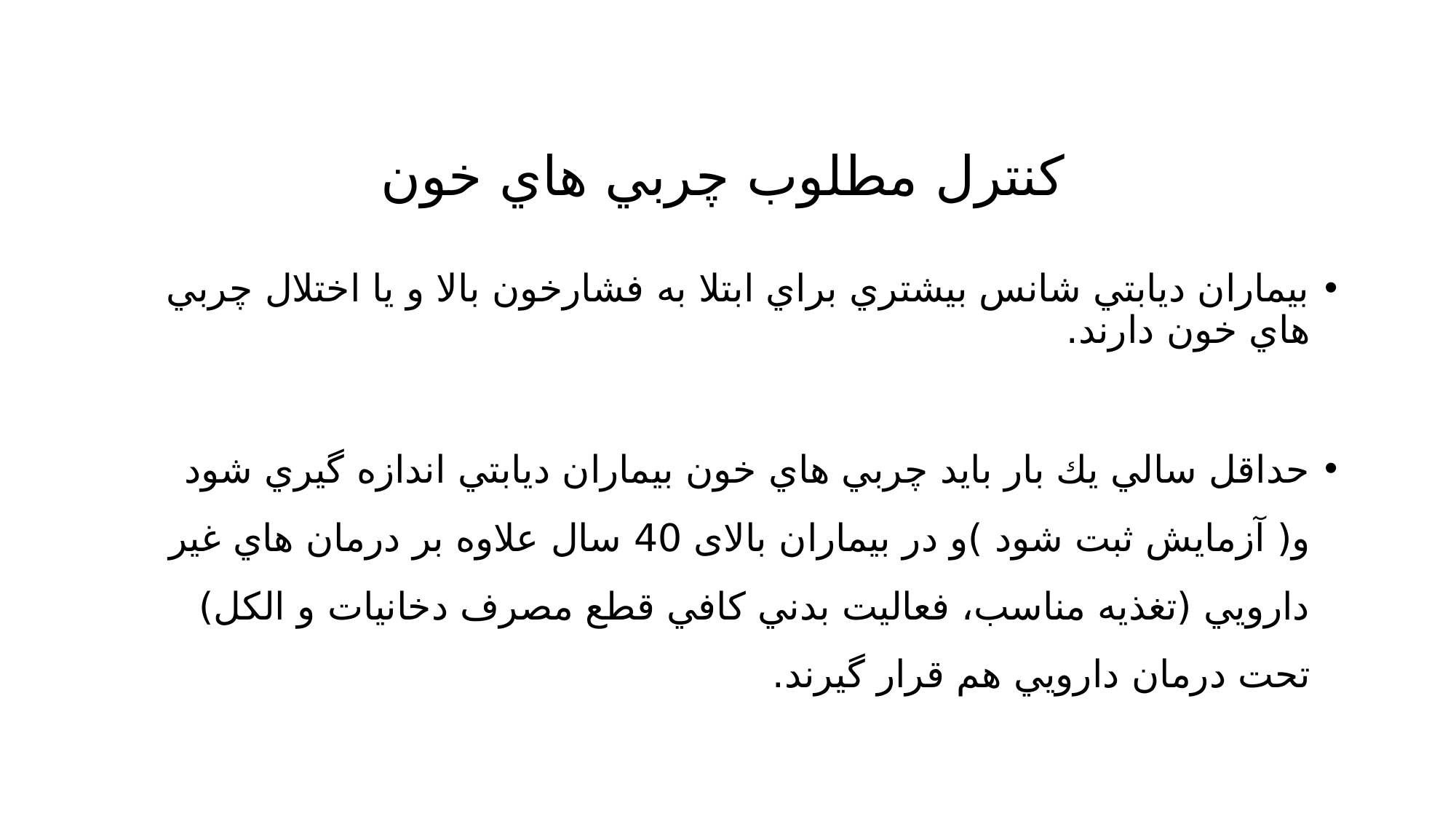

# كنترل مطلوب چربي هاي خون
بيماران ديابتي شانس بيشتري براي ابتلا به فشارخون بالا و يا اختلال چربي هاي خون دارند.

حداقل سالي يك بار بايد چربي هاي خون بيماران ديابتي اندازه گيري شود و( آزمایش ثبت شود )و در بیماران بالای 40 سال علاوه بر درمان هاي غير دارويي (تغذيه مناسب، فعاليت بدني كافي قطع مصرف دخانيات و الكل) تحت درمان دارويي هم قرار گيرند.